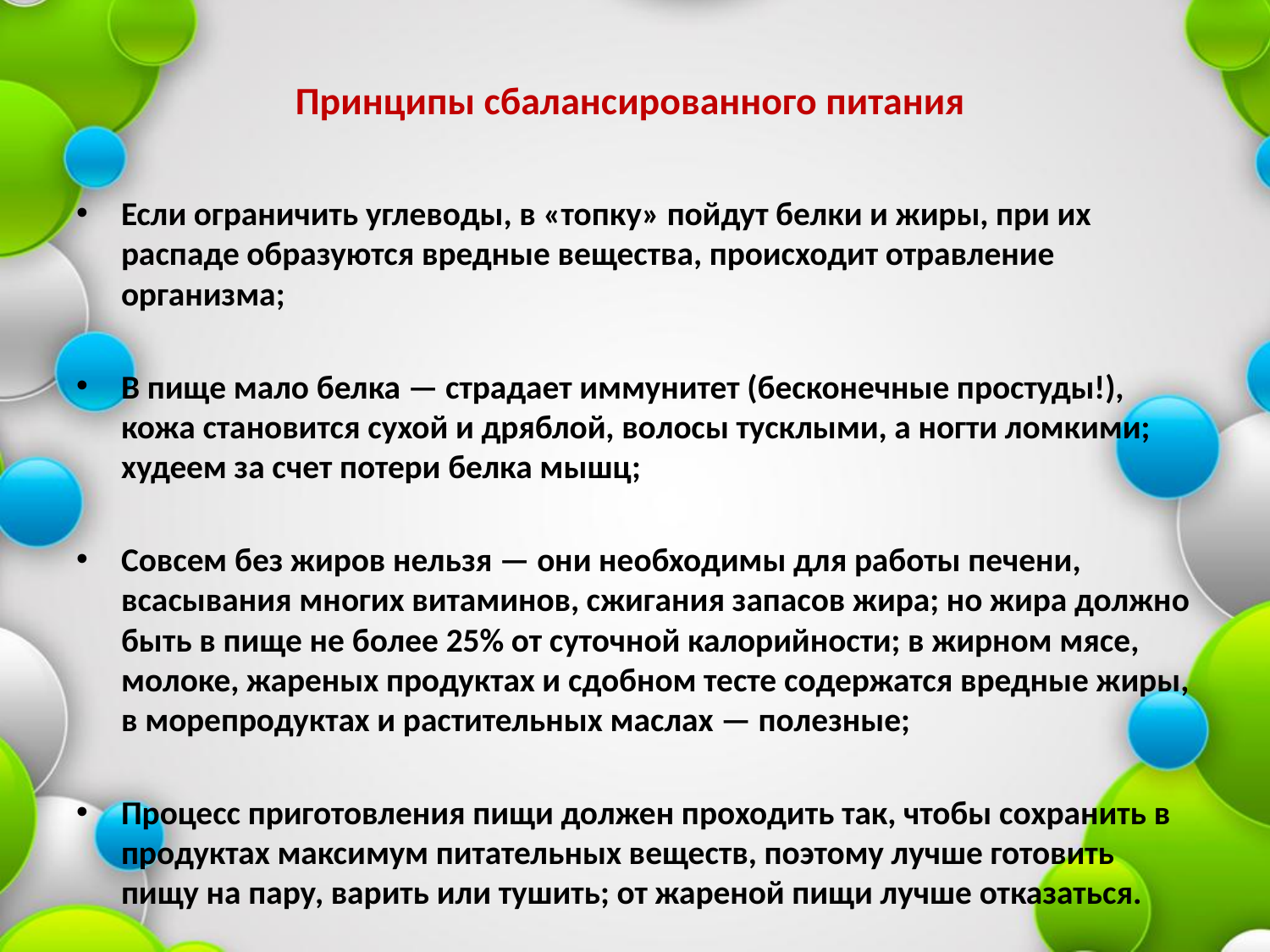

# Принципы сбалансированного питания
Если ограничить углеводы, в «топку» пойдут белки и жиры, при их распаде образуются вредные вещества, происходит отравление организма;

В пище мало белка — страдает иммунитет (бесконечные простуды!), кожа становится сухой и дряблой, волосы тусклыми, а ногти ломкими; худеем за счет потери белка мышц;

Совсем без жиров нельзя — они необходимы для работы печени, всасывания многих витаминов, сжигания запасов жира; но жира должно быть в пище не более 25% от суточной калорийности; в жирном мясе, молоке, жареных продуктах и сдобном тесте содержатся вредные жиры, в морепродуктах и растительных маслах — полезные;

Процесс приготовления пищи должен проходить так, чтобы сохранить в продуктах максимум питательных веществ, поэтому лучше готовить пищу на пару, варить или тушить; от жареной пищи лучше отказаться.